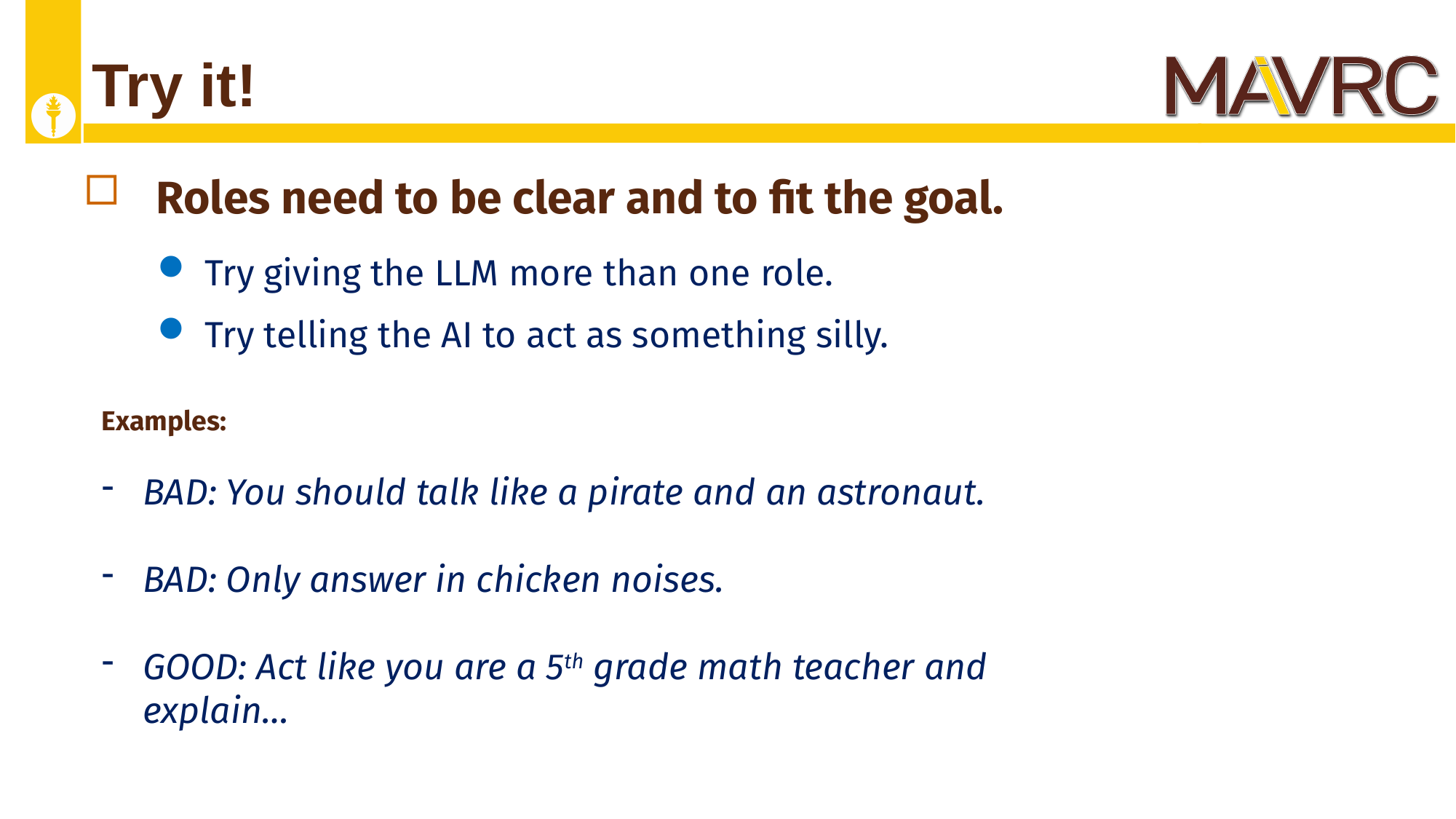

# Try it!
Roles need to be clear and to fit the goal.
Try giving the LLM more than one role.
Try telling the AI to act as something silly.
Examples:

BAD: You should talk like a pirate and an astronaut.

BAD: Only answer in chicken noises.

GOOD: Act like you are a 5th grade math teacher and explain…